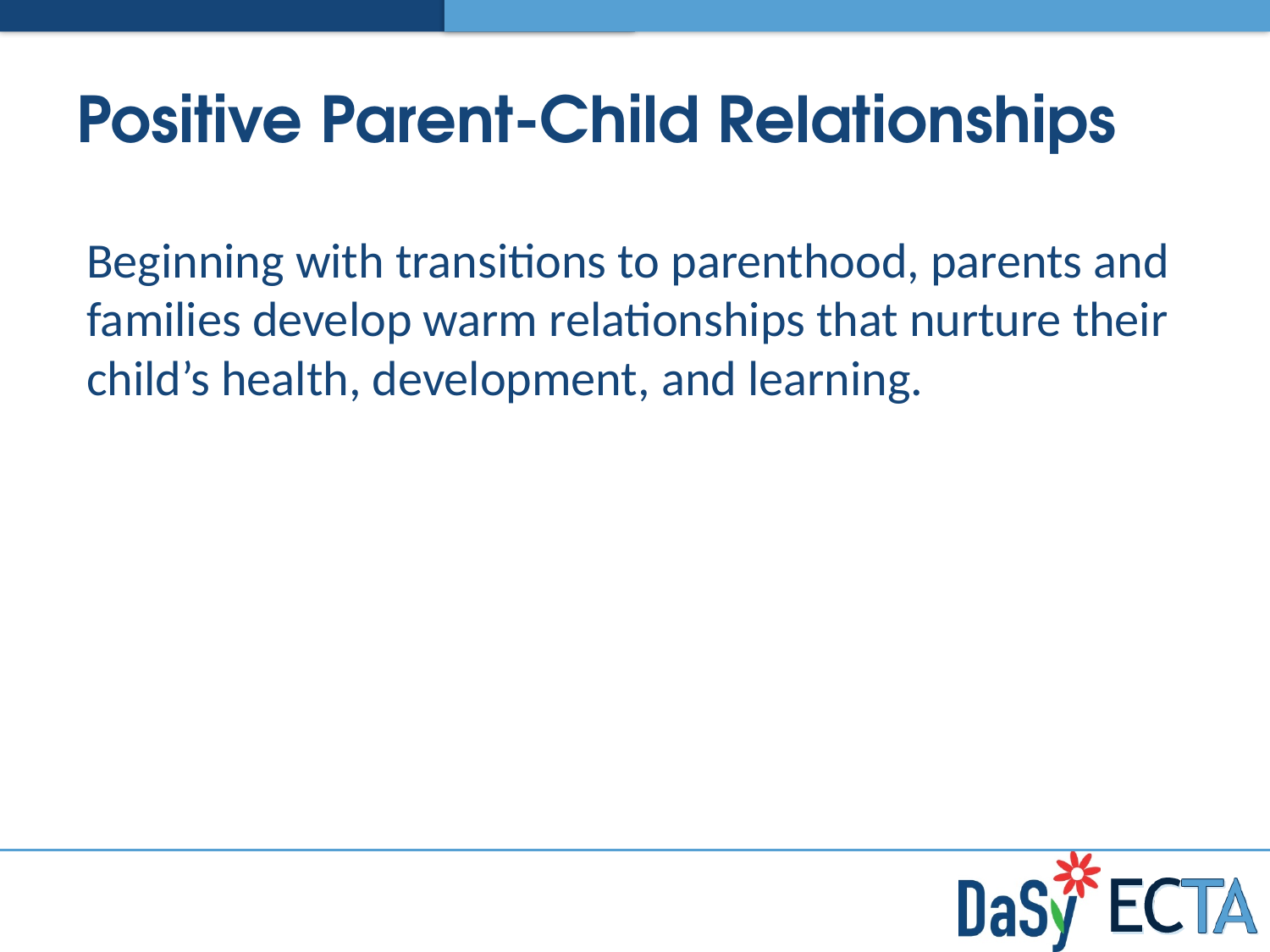

# Positive Parent-Child Relationships
Beginning with transitions to parenthood, parents and families develop warm relationships that nurture their child’s health, development, and learning.